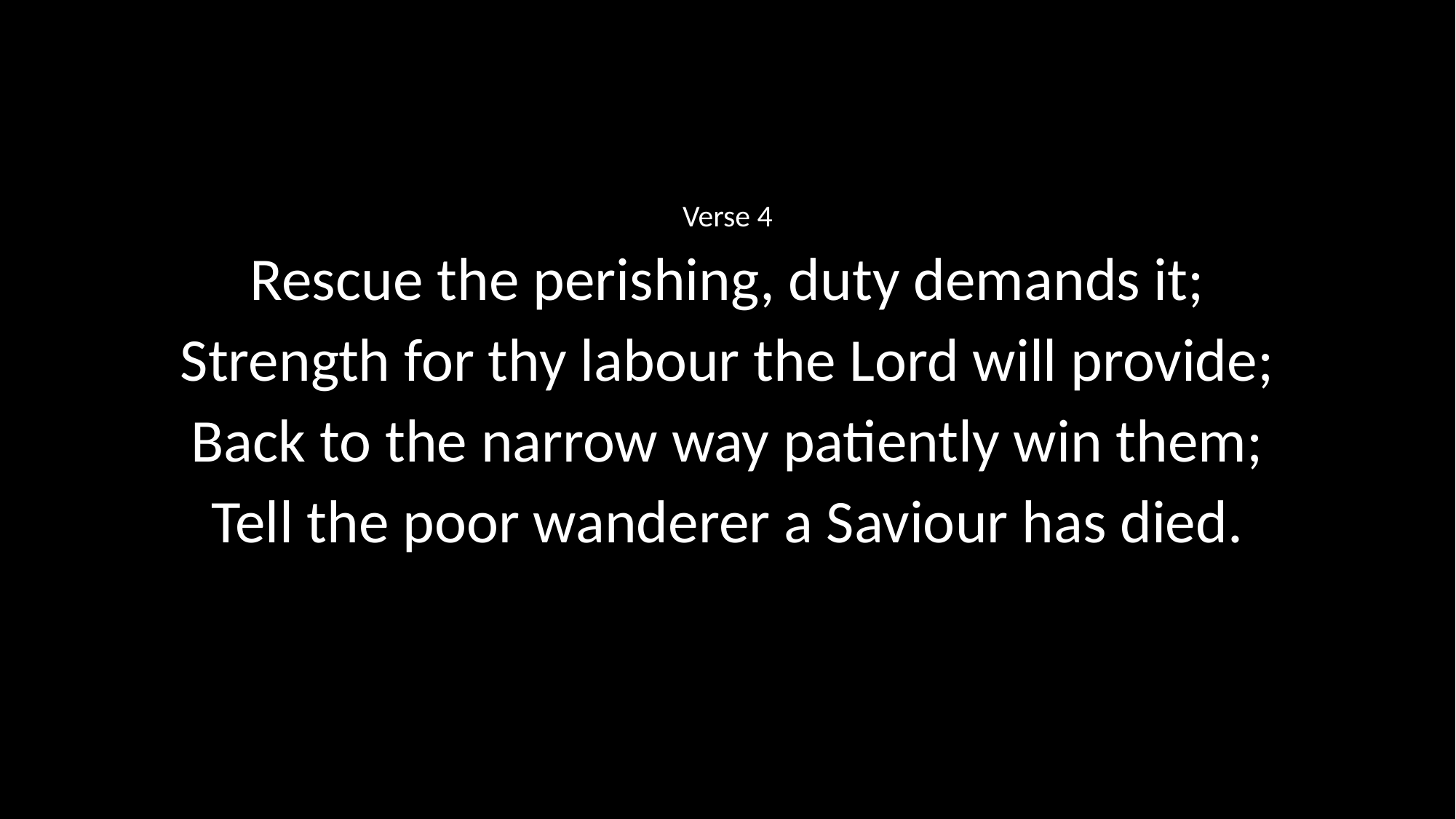

Verse 4
Rescue the perishing, duty demands it;
Strength for thy labour the Lord will provide;
Back to the narrow way patiently win them;
Tell the poor wanderer a Saviour has died.